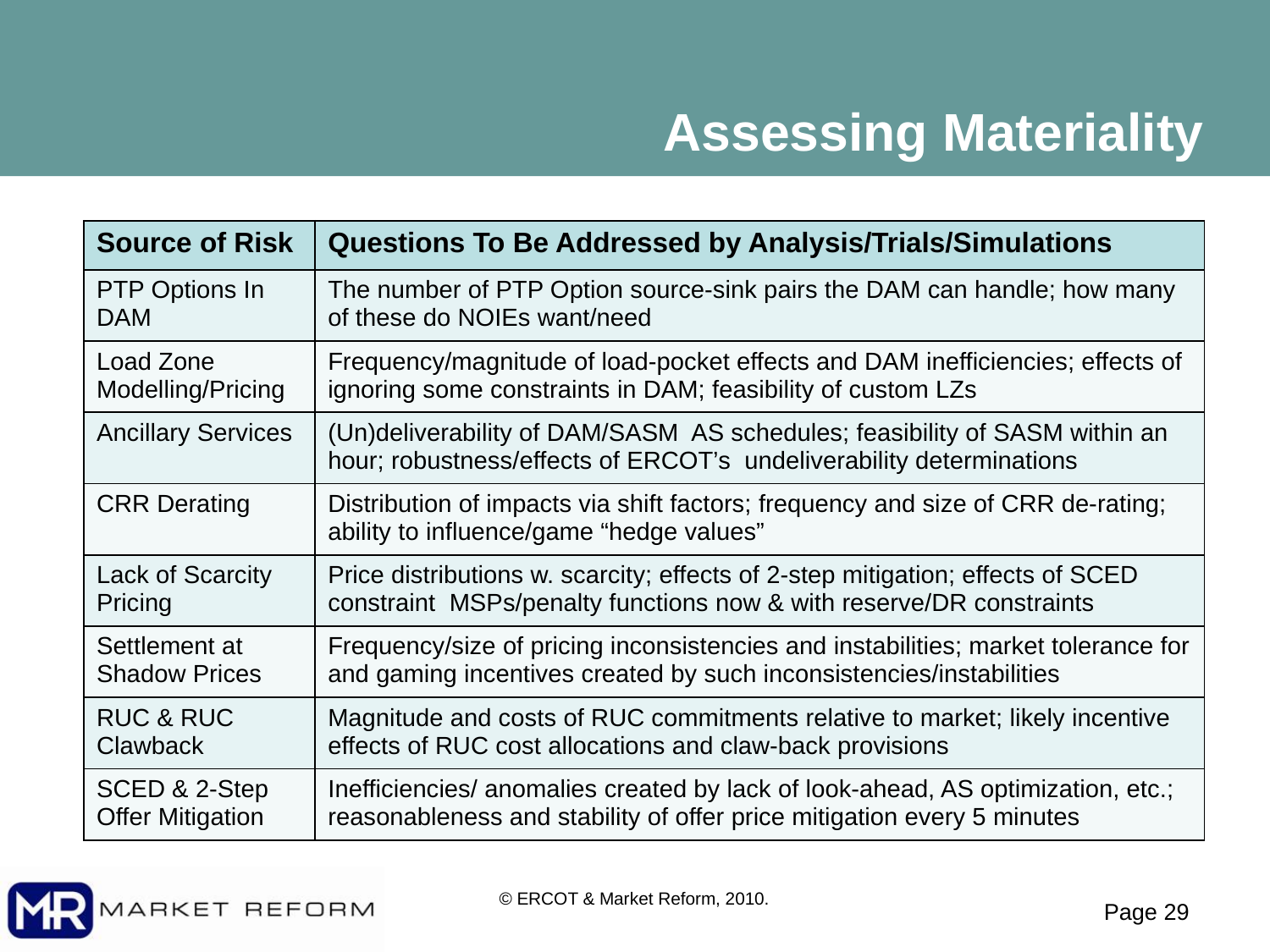

# Assessing Materiality
| Source of Risk | Questions To Be Addressed by Analysis/Trials/Simulations |
| --- | --- |
| PTP Options In DAM | The number of PTP Option source-sink pairs the DAM can handle; how many of these do NOIEs want/need |
| Load Zone Modelling/Pricing | Frequency/magnitude of load-pocket effects and DAM inefficiencies; effects of ignoring some constraints in DAM; feasibility of custom LZs |
| Ancillary Services | (Un)deliverability of DAM/SASM AS schedules; feasibility of SASM within an hour; robustness/effects of ERCOT’s undeliverability determinations |
| CRR Derating | Distribution of impacts via shift factors; frequency and size of CRR de-rating; ability to influence/game “hedge values” |
| Lack of Scarcity Pricing | Price distributions w. scarcity; effects of 2-step mitigation; effects of SCED constraint MSPs/penalty functions now & with reserve/DR constraints |
| Settlement at Shadow Prices | Frequency/size of pricing inconsistencies and instabilities; market tolerance for and gaming incentives created by such inconsistencies/instabilities |
| RUC & RUC Clawback | Magnitude and costs of RUC commitments relative to market; likely incentive effects of RUC cost allocations and claw-back provisions |
| SCED & 2-Step Offer Mitigation | Inefficiencies/ anomalies created by lack of look-ahead, AS optimization, etc.; reasonableness and stability of offer price mitigation every 5 minutes |
© ERCOT & Market Reform, 2010.
Page 29